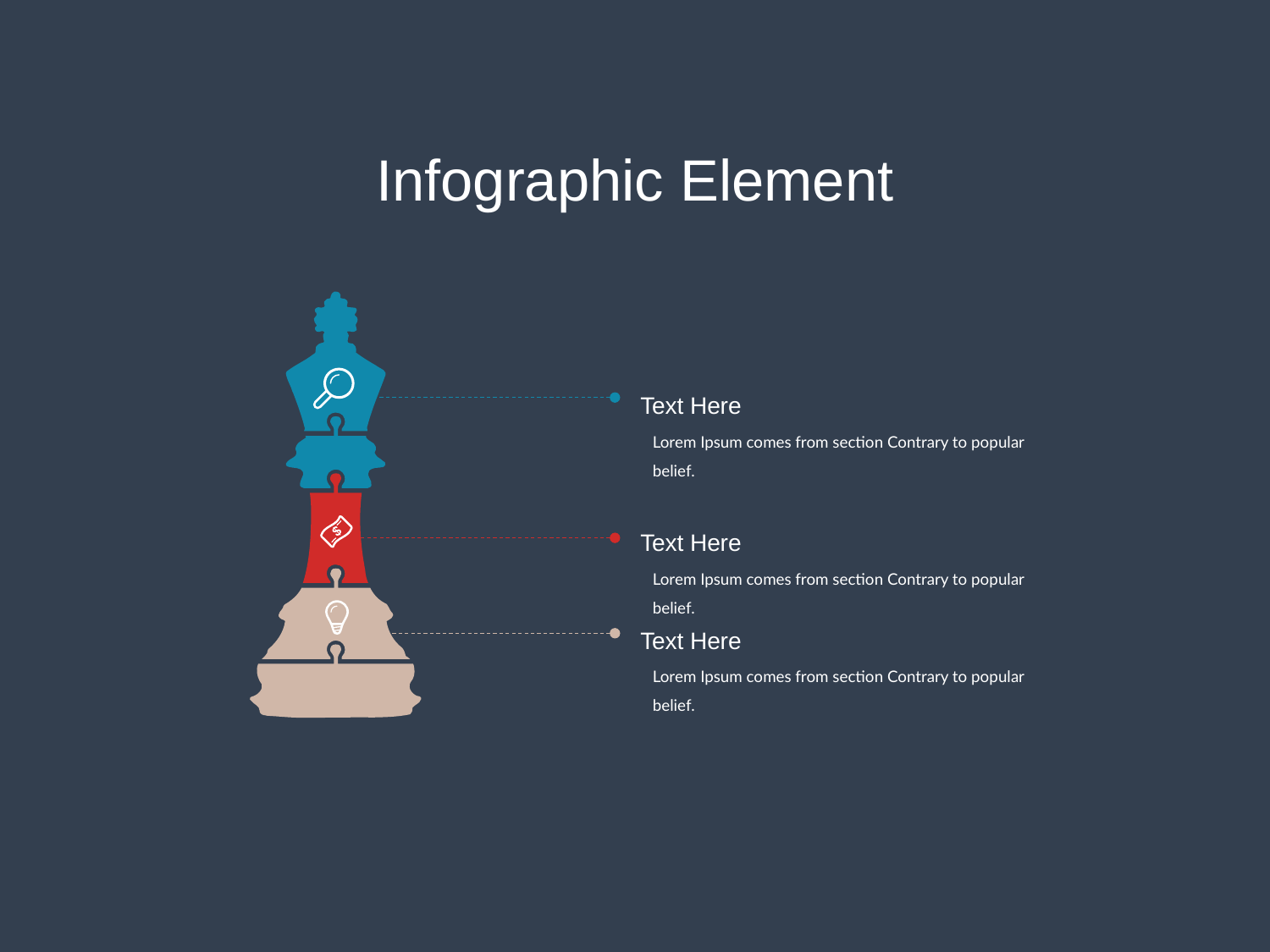

Infographic Element

Text Here
Lorem Ipsum comes from section Contrary to popular belief.

Text Here
Lorem Ipsum comes from section Contrary to popular belief.

Text Here

Lorem Ipsum comes from section Contrary to popular belief.